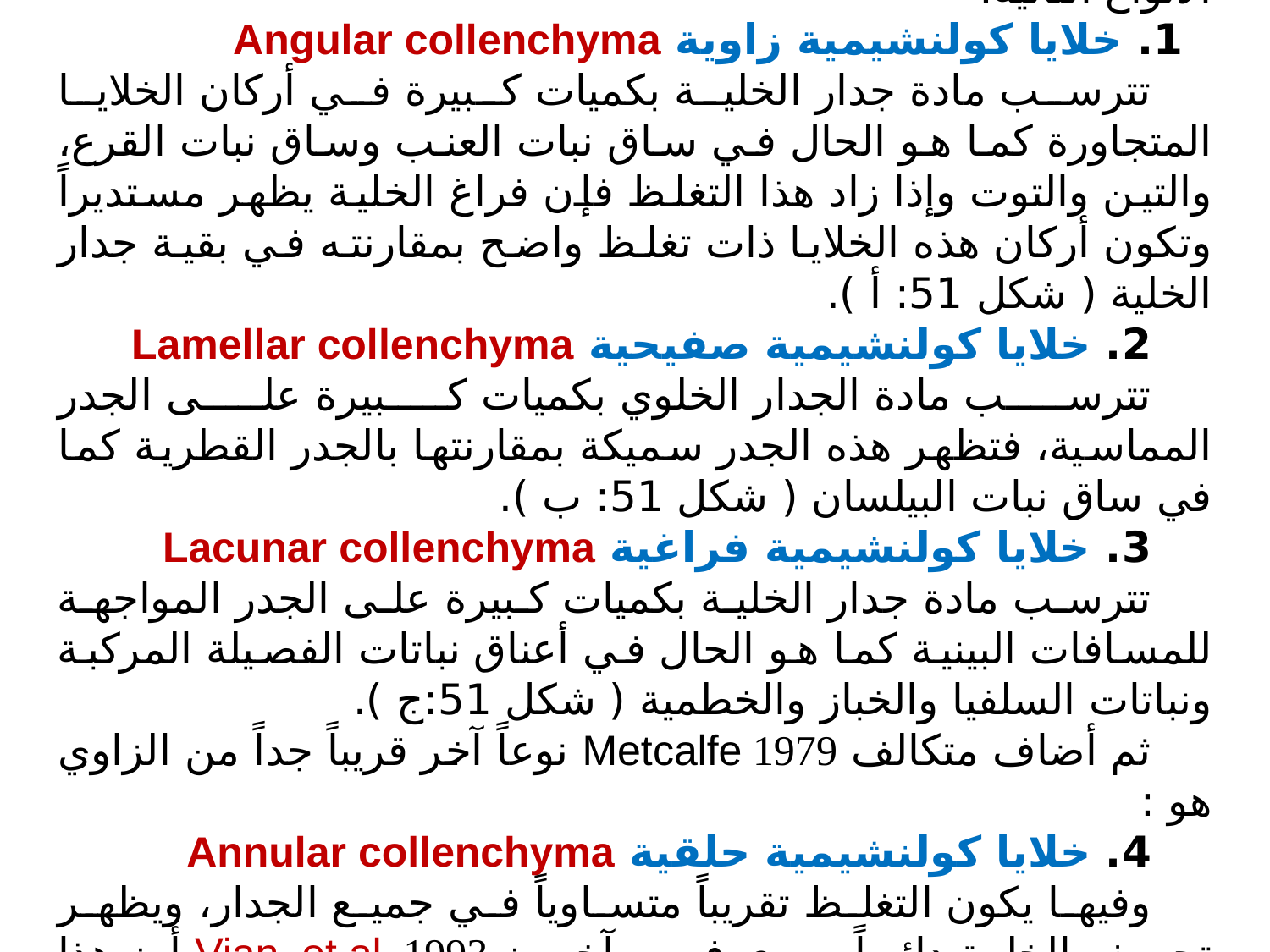

. وتبعاً لترسيب مادة الجدار الخلوي غير المنتظمة لهذه الخلايا فقد اقترح مولر Müllar 1890 تقسيم الخلايا الكولنشيمية إلى الأنواع التالية:
1. خلايا كولنشيمية زاوية Angular collenchyma
تترسب مادة جدار الخلية بكميات كبيرة في أركان الخلايا المتجاورة كما هو الحال في ساق نبات العنب وساق نبات القرع، والتين والتوت وإذا زاد هذا التغلظ فإن فراغ الخلية يظهر مستديراً وتكون أركان هذه الخلايا ذات تغلظ واضح بمقارنته في بقية جدار الخلية ( شكل 51: أ ).
2. خلايا كولنشيمية صفيحية Lamellar collenchyma
تترسب مادة الجدار الخلوي بكميات كبيرة على الجدر المماسية، فتظهر هذه الجدر سميكة بمقارنتها بالجدر القطرية كما في ساق نبات البيلسان ( شكل 51: ب ).
3. خلايا كولنشيمية فراغية Lacunar collenchyma
تترسب مادة جدار الخلية بكميات كبيرة على الجدر المواجهة للمسافات البينية كما هو الحال في أعناق نباتات الفصيلة المركبة ونباتات السلفيا والخباز والخطمية ( شكل 51:ج ).
ثم أضاف متكالف Metcalfe 1979 نوعاً آخر قريباً جداً من الزاوي هو :
4. خلايا كولنشيمية حلقية Annular collenchyma
وفيها يكون التغلظ تقريباً متساوياً في جميع الجدار، ويظهر تجويف الخلية دائرياً، ويرى فين وآخرون Vian et.al 1993 أن هذا النوع من الكولنشيمة يمكن أن يكون البديل للنوع الزاوي (شكل 51: د ).